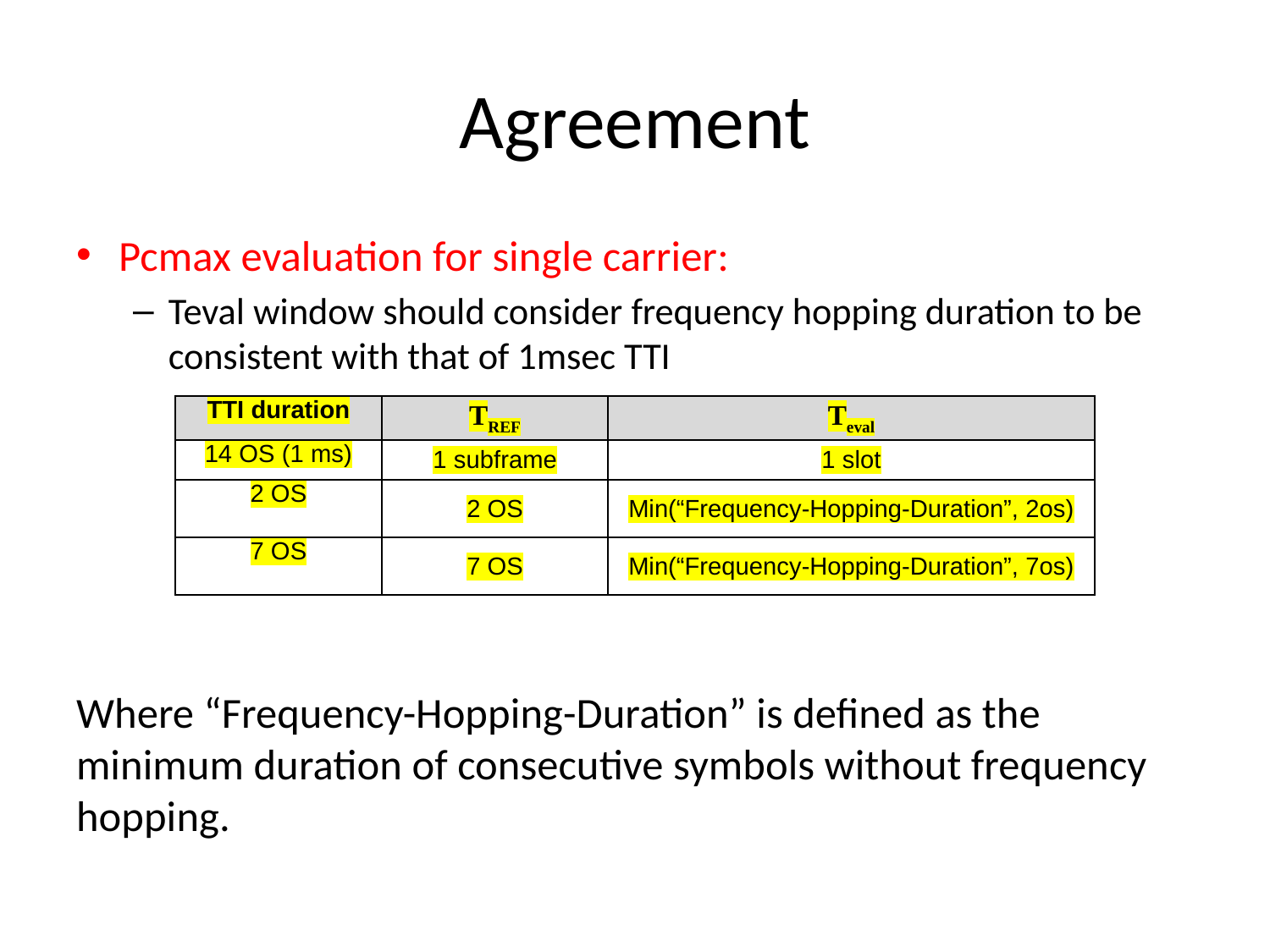

# Agreement
Pcmax evaluation for single carrier:
Teval window should consider frequency hopping duration to be consistent with that of 1msec TTI

Where “Frequency-Hopping-Duration” is defined as the minimum duration of consecutive symbols without frequency hopping.

| TTI duration | TREF | Teval |
| --- | --- | --- |
| 14 OS (1 ms) | 1 subframe | 1 slot |
| 2 OS | 2 OS | Min(“Frequency-Hopping-Duration”, 2os) |
| 7 OS | 7 OS | Min(“Frequency-Hopping-Duration”, 7os) |